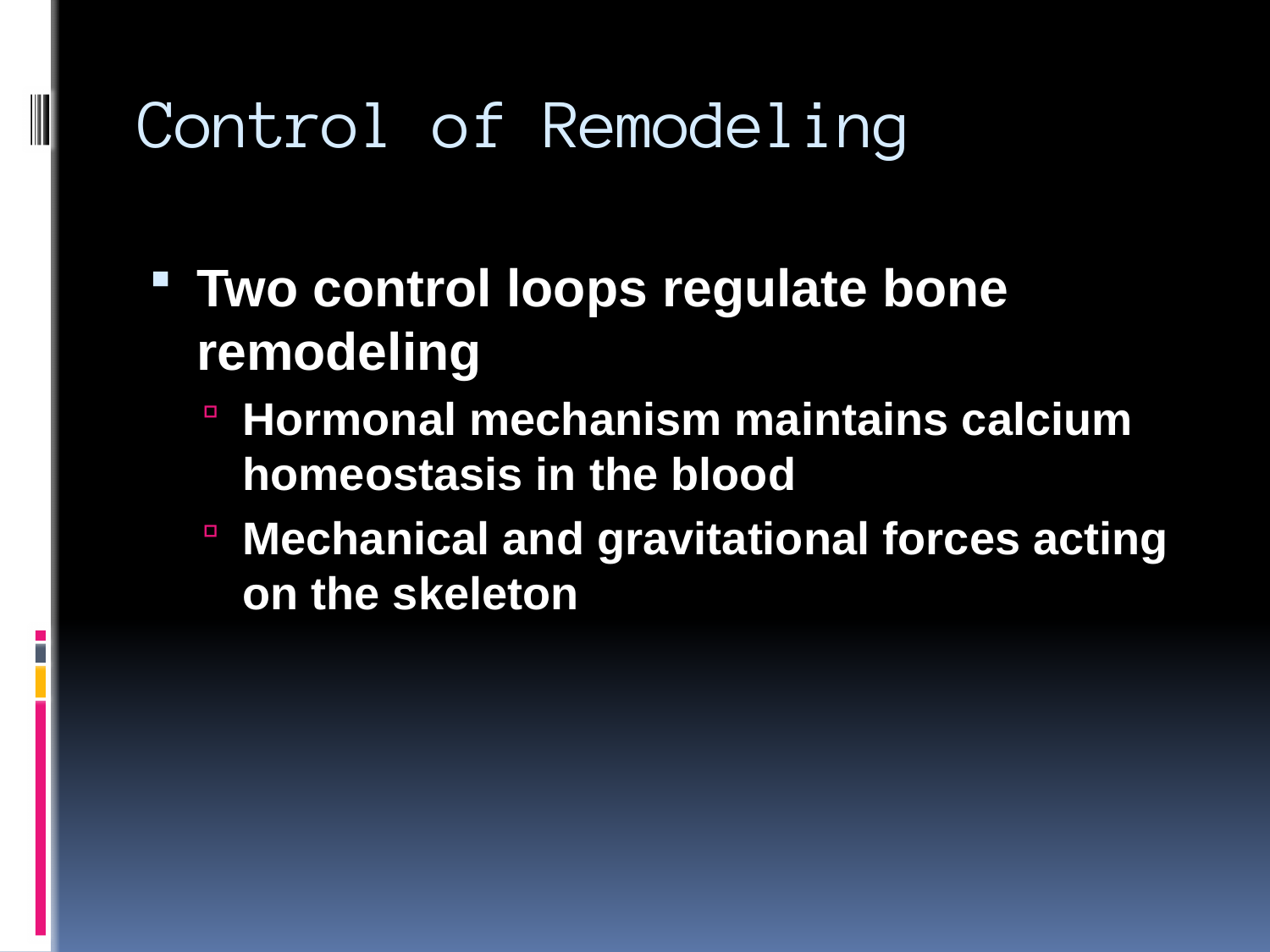

# Control of Remodeling
Two control loops regulate bone remodeling
Hormonal mechanism maintains calcium homeostasis in the blood
Mechanical and gravitational forces acting on the skeleton